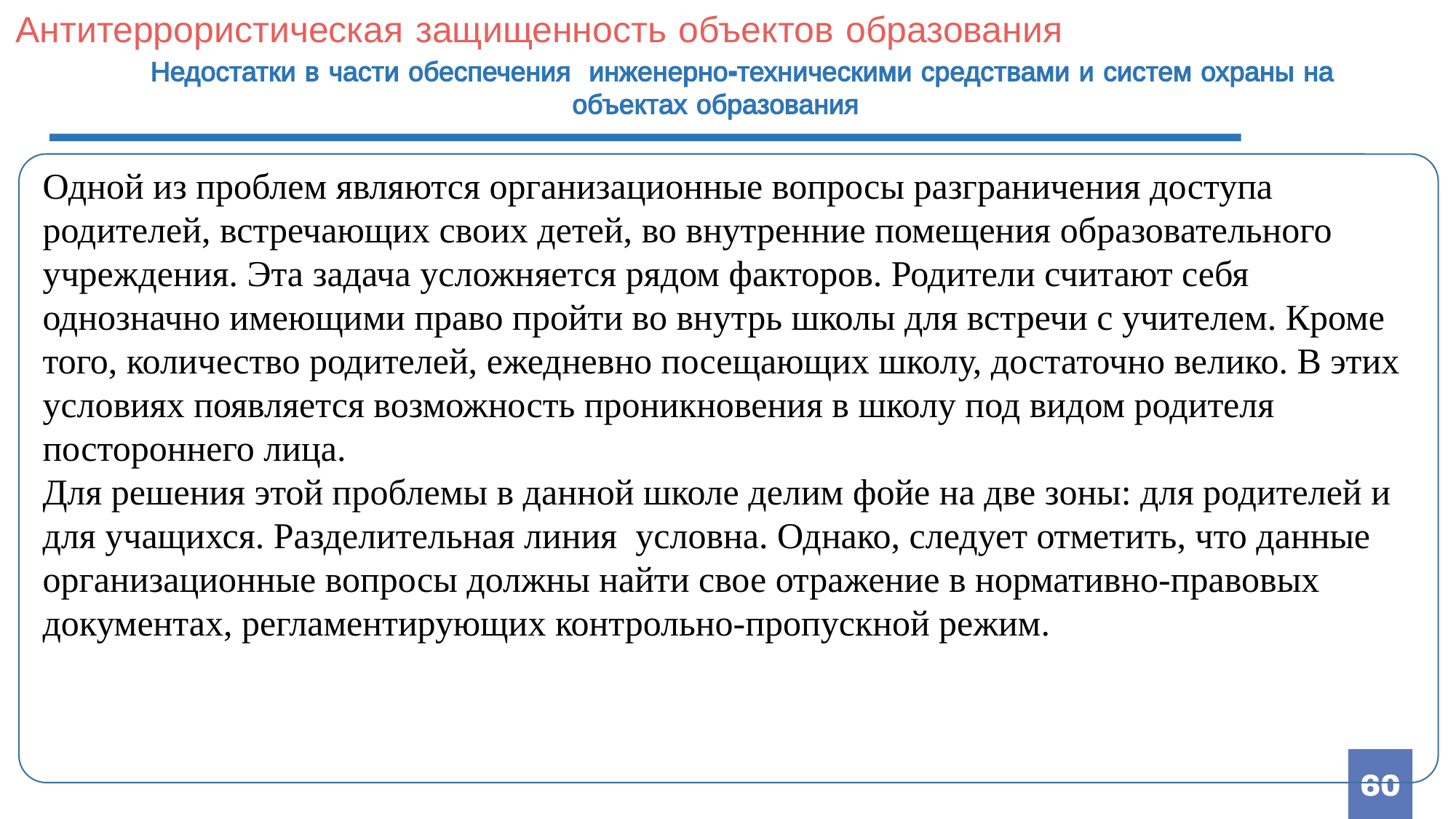

Антитеррористическая защищенность объектов образования
Недостатки в части обеспечения  инженерно-техническими средствами и систем охраны на объектах образования

Одной из проблем являются организационные вопросы разграничения доступа родителей, встречающих своих детей, во внутренние помещения образовательного учреждения. Эта задача усложняется рядом факторов. Родители считают себя однозначно имеющими право пройти во внутрь школы для встречи с учителем. Кроме того, количество родителей, ежедневно посещающих школу, достаточно велико. В этих условиях появляется возможность проникновения в школу под видом родителя постороннего лица.
Для решения этой проблемы в данной школе делим фойе на две зоны: для родителей и для учащихся. Разделительная линия  условна. Однако, следует отметить, что данные организационные вопросы должны найти свое отражение в нормативно-правовых документах, регламентирующих контрольно-пропускной режим.
60